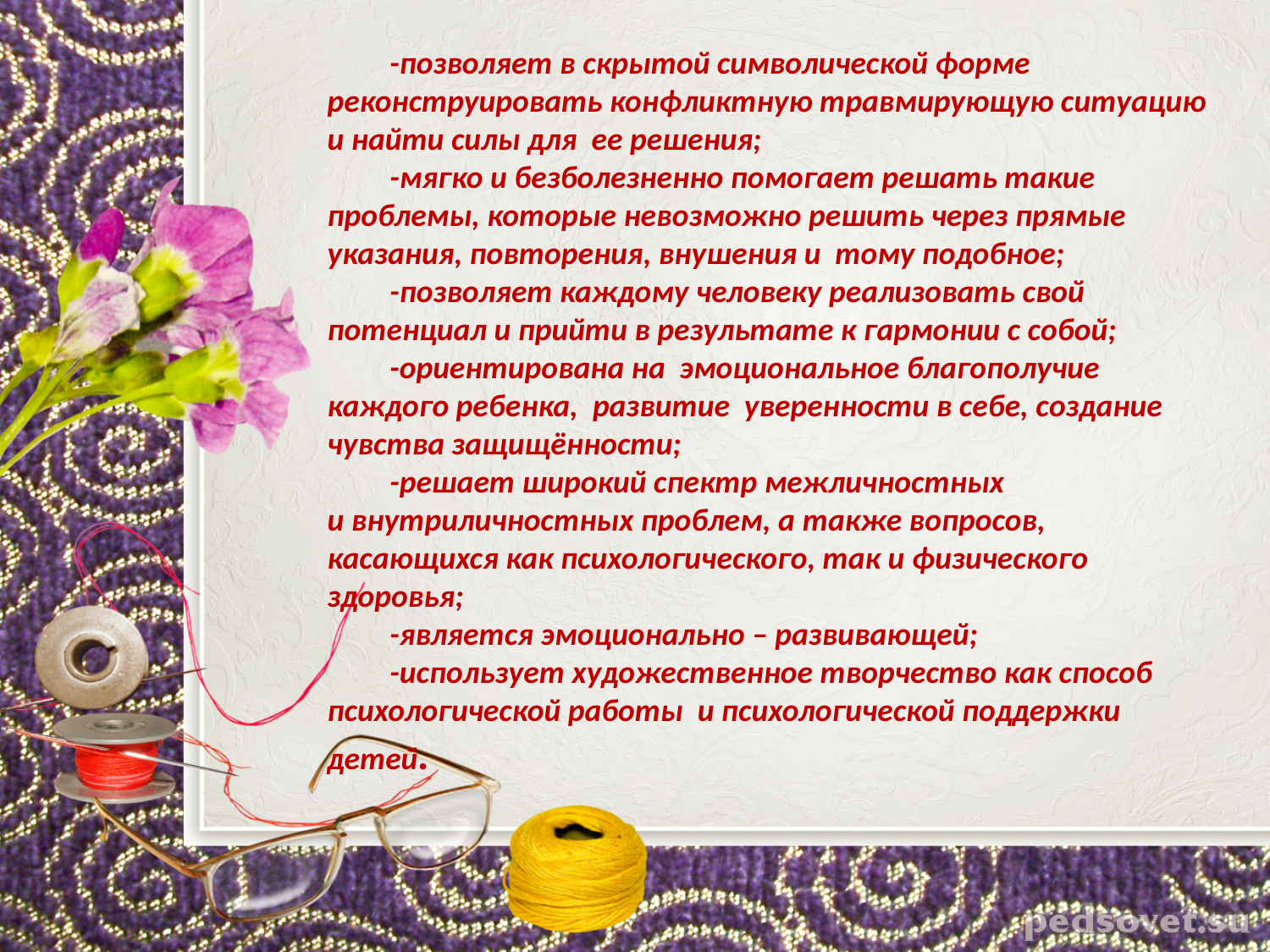

-позволяет в скрытой символической форме реконструировать конфликтную травмирующую ситуацию и найти силы для  ее решения;
-мягко и безболезненно помогает решать такие проблемы, которые невозможно решить через прямые указания, повторения, внушения и  тому подобное;
-позволяет каждому человеку реализовать свой потенциал и прийти в результате к гармонии с собой;
-ориентирована на  эмоциональное благополучие  каждого ребенка,  развитие  уверенности в себе, создание чувства защищённости;
-решает широкий спектр межличностных и внутриличностных проблем, а также вопросов, касающихся как психологического, так и физического здоровья;
-является эмоционально – развивающей;
-использует художественное творчество как способ психологической работы  и психологической поддержки  детей.